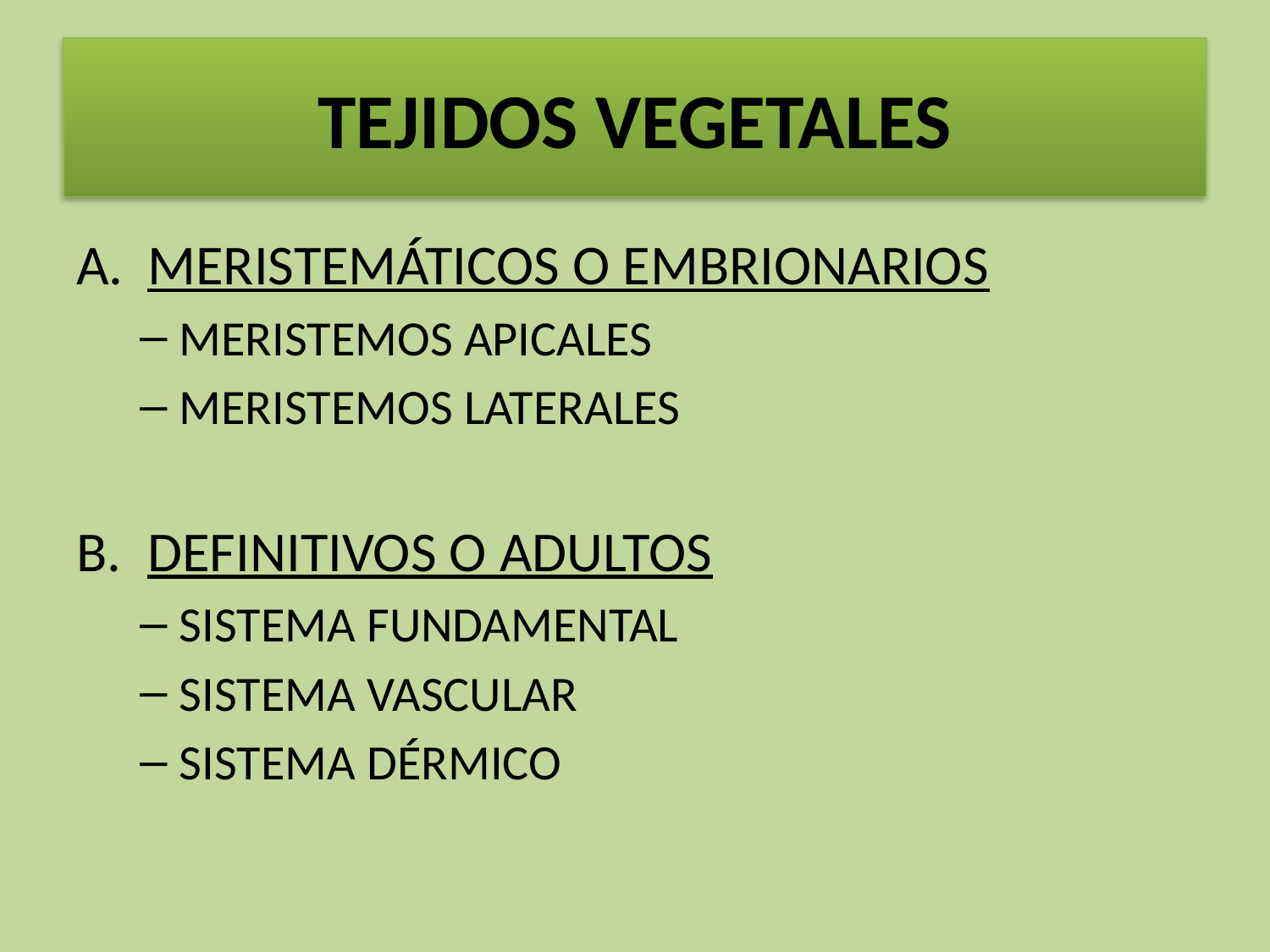

# TEJIDOS VEGETALES
MERISTEMÁTICOS O EMBRIONARIOS
MERISTEMOS APICALES
MERISTEMOS LATERALES

DEFINITIVOS O ADULTOS
SISTEMA FUNDAMENTAL
SISTEMA VASCULAR
SISTEMA DÉRMICO